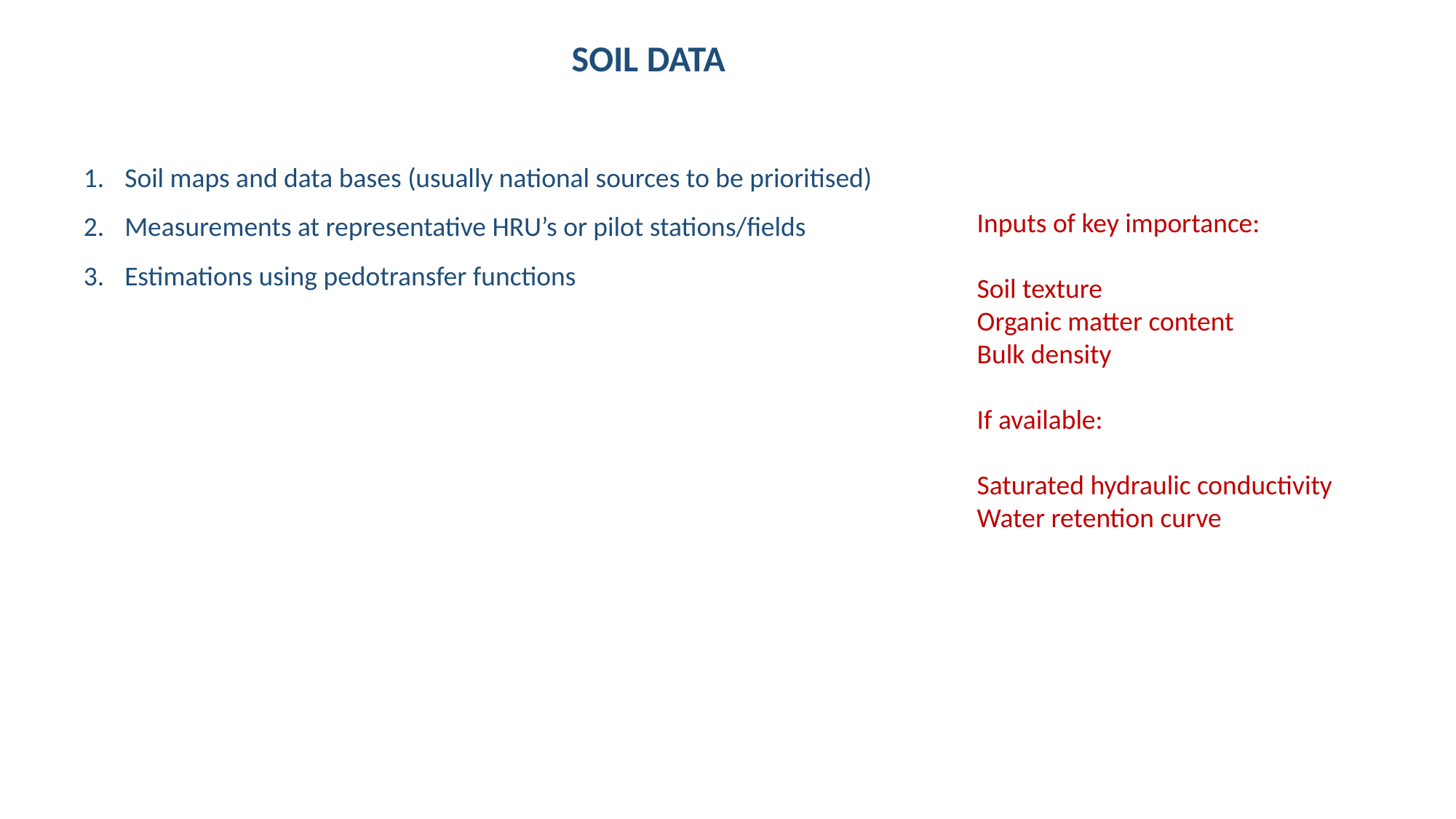

SOIL DATA
Soil maps and data bases (usually national sources to be prioritised)
Measurements at representative HRU’s or pilot stations/fields
Estimations using pedotransfer functions
Inputs of key importance:

Soil texture
Organic matter content
Bulk density

If available:

Saturated hydraulic conductivity
Water retention curve